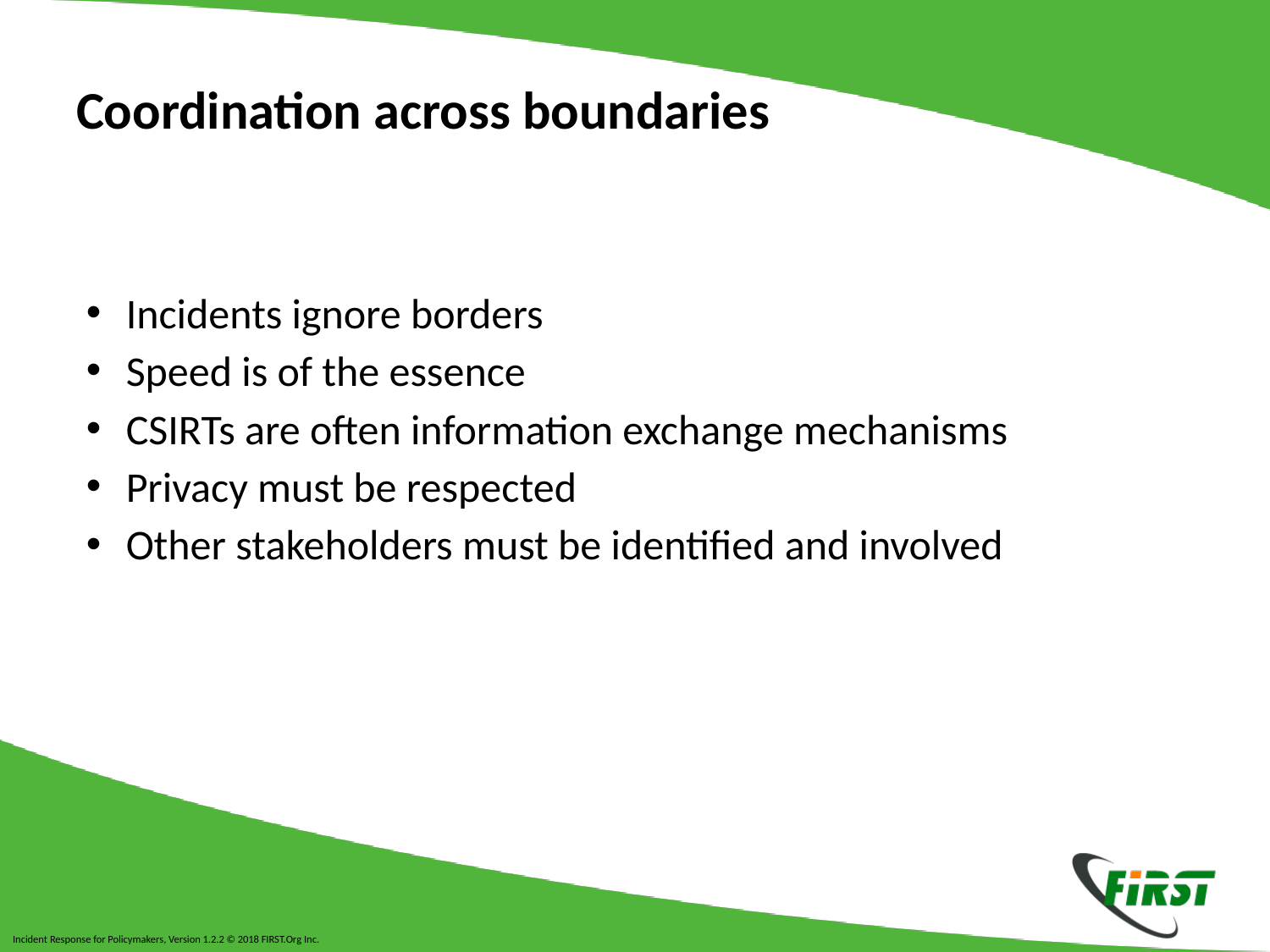

# Coordination across boundaries
Incidents ignore borders
Speed is of the essence
CSIRTs are often information exchange mechanisms
Privacy must be respected
Other stakeholders must be identified and involved